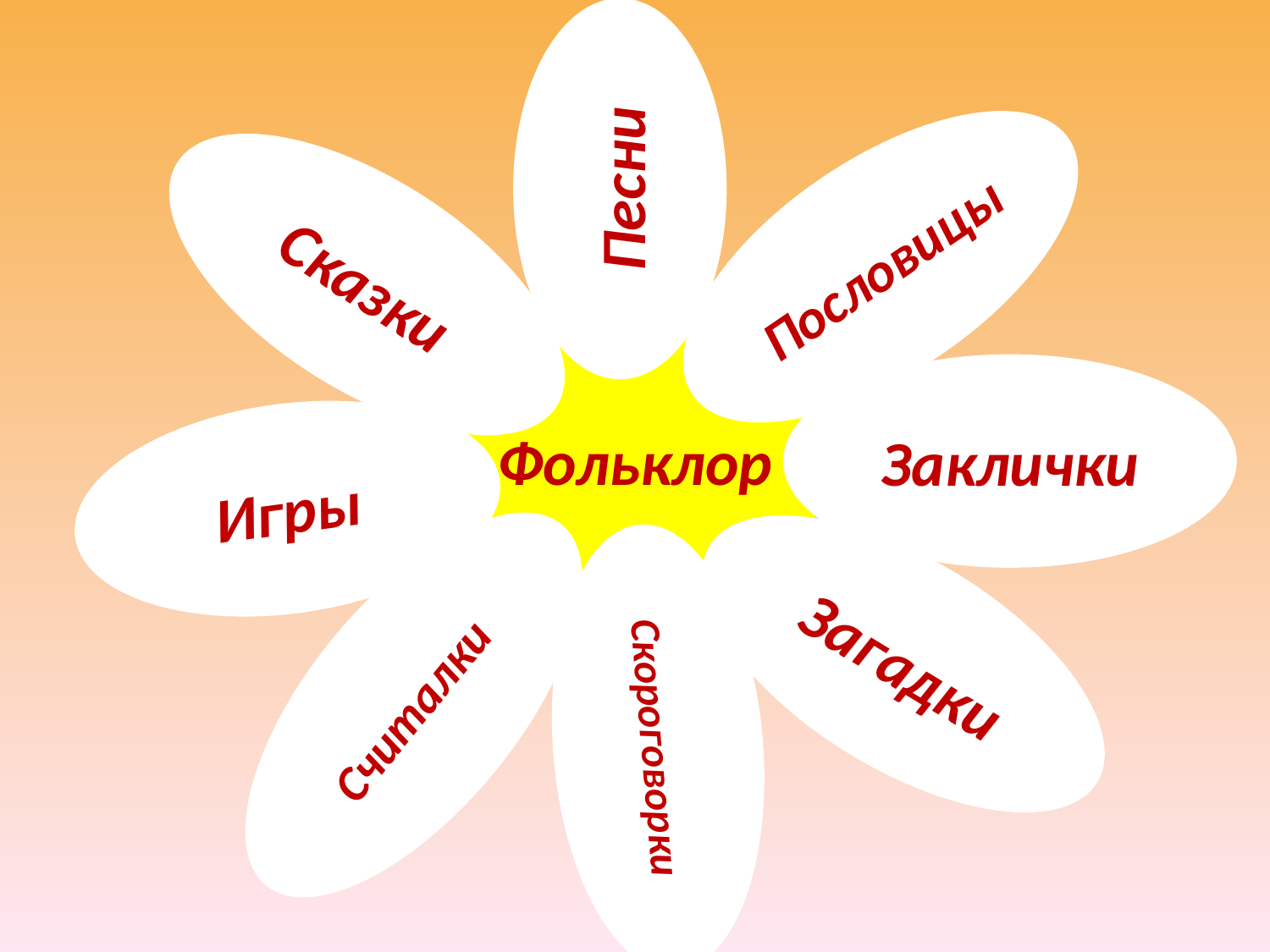

Песни
Пословицы
Сказки

Заклички
Игры
Фольклор
Загадки
Считалки
Скороговорки